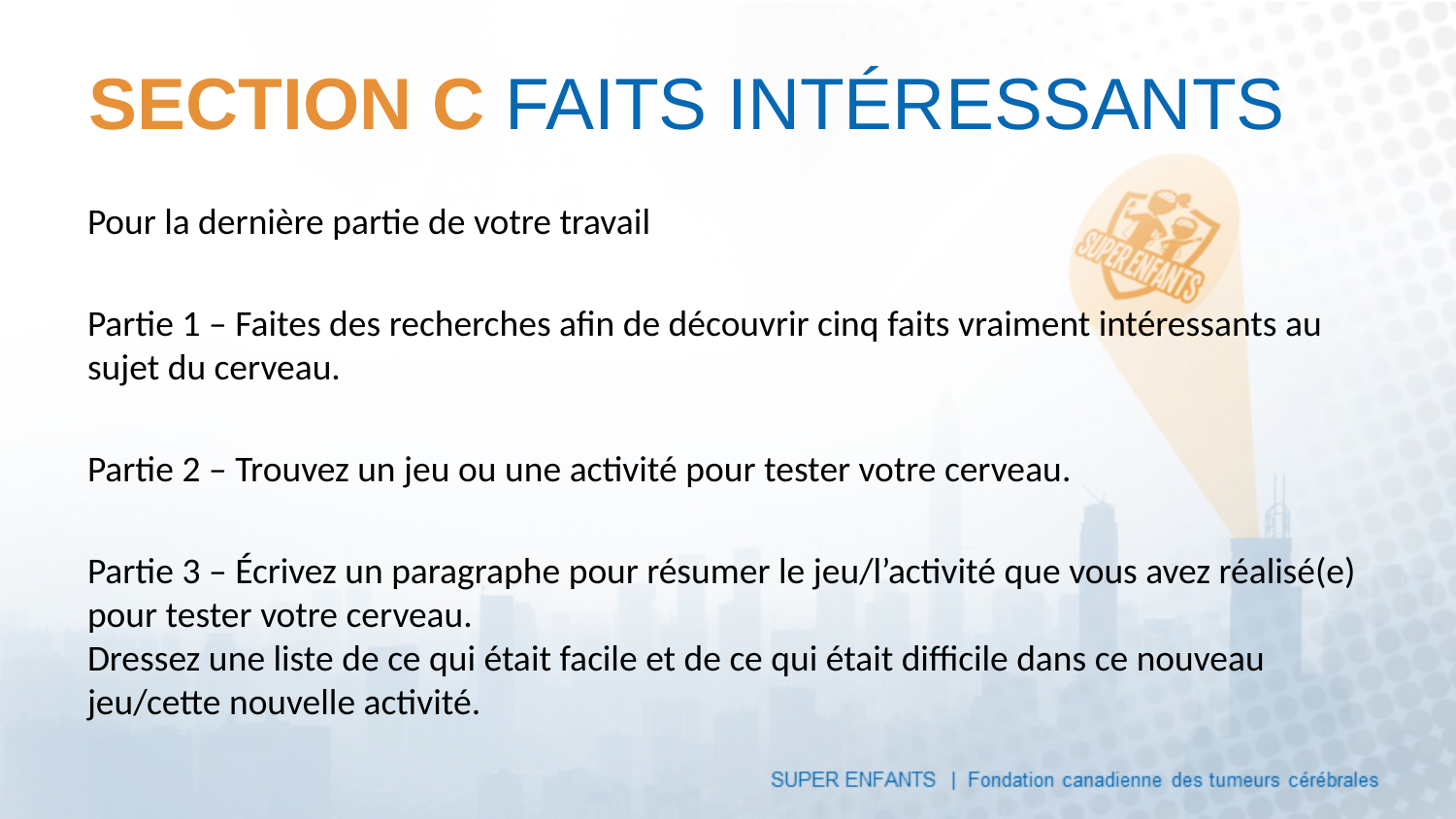

# SECTION C FAITS INTÉRESSANTS
Pour la dernière partie de votre travail

Partie 1 – Faites des recherches afin de découvrir cinq faits vraiment intéressants au sujet du cerveau.

Partie 2 – Trouvez un jeu ou une activité pour tester votre cerveau.

Partie 3 – Écrivez un paragraphe pour résumer le jeu/l’activité que vous avez réalisé(e) pour tester votre cerveau.
Dressez une liste de ce qui était facile et de ce qui était difficile dans ce nouveau jeu/cette nouvelle activité.